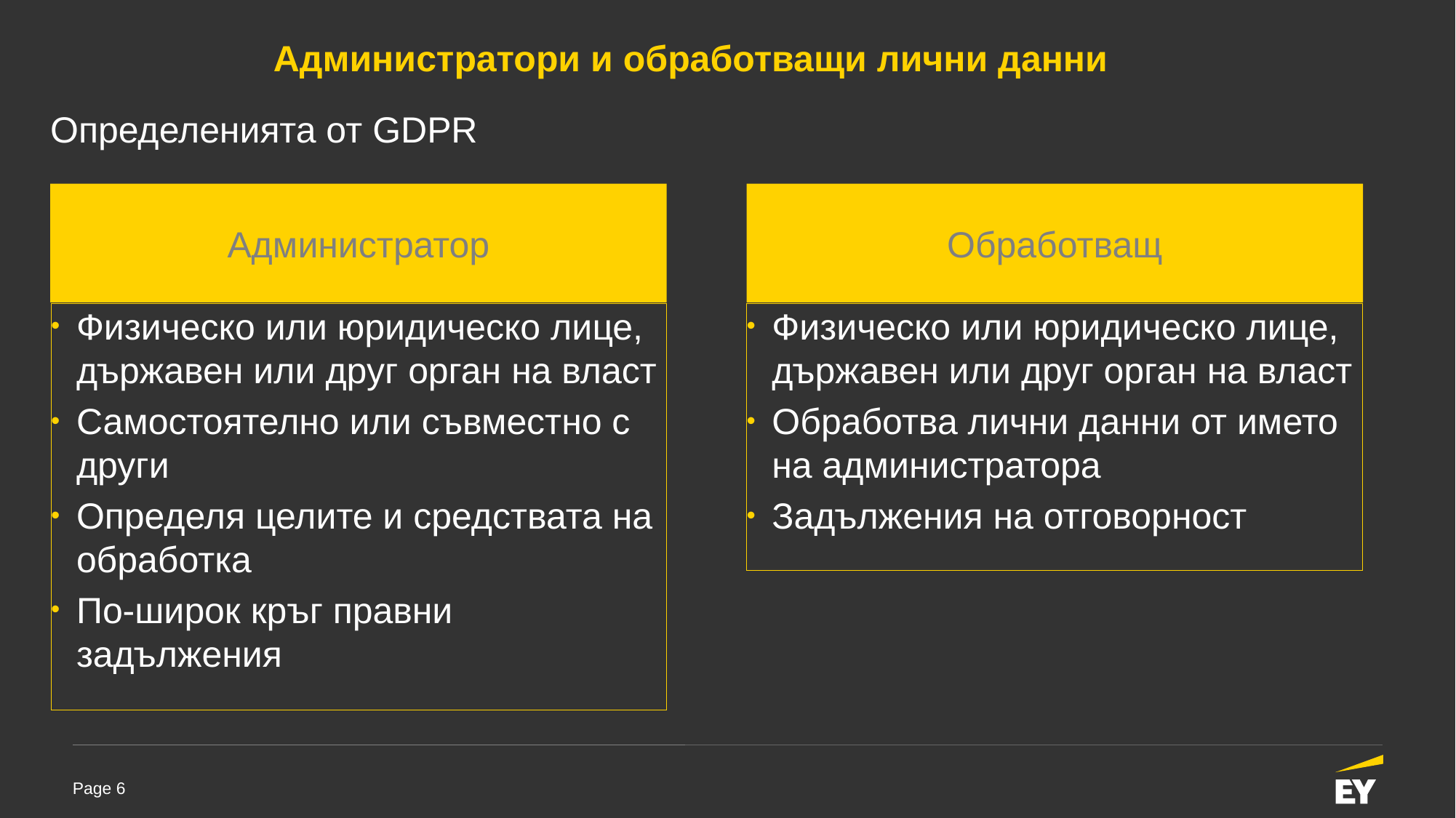

Администратори и обработващи лични данни
Определенията от GDPR
Администратор
Обработващ
Физическо или юридическо лице, държавен или друг орган на власт
Самостоятелно или съвместно с други
Определя целите и средствата на обработка
По-широк кръг правни задължения
Физическо или юридическо лице, държавен или друг орган на власт
Обработва лични данни от името на администратора
Задължения на отговорност